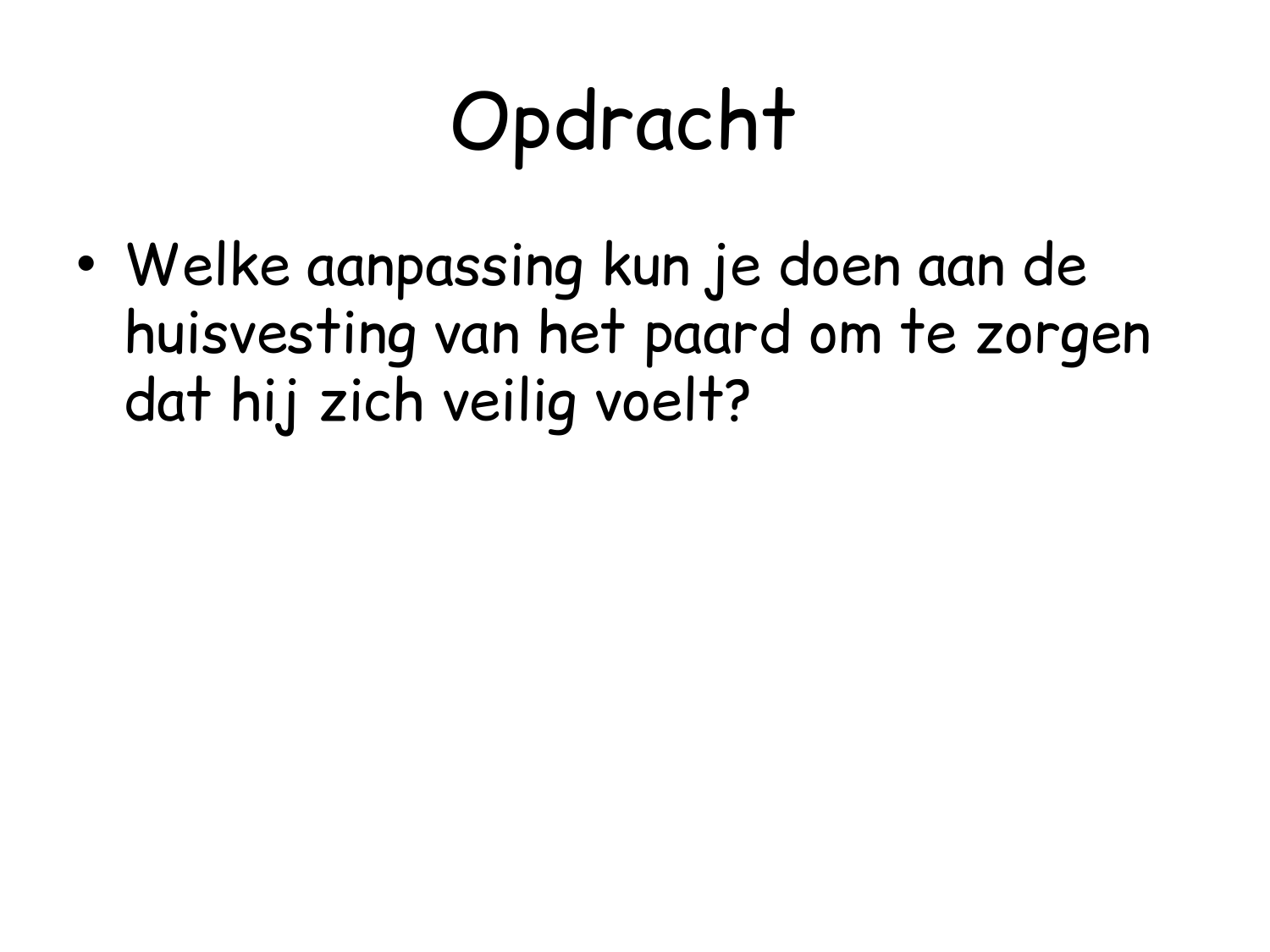

# Opdracht
Welke aanpassing kun je doen aan de huisvesting van het paard om te zorgen dat hij zich veilig voelt?